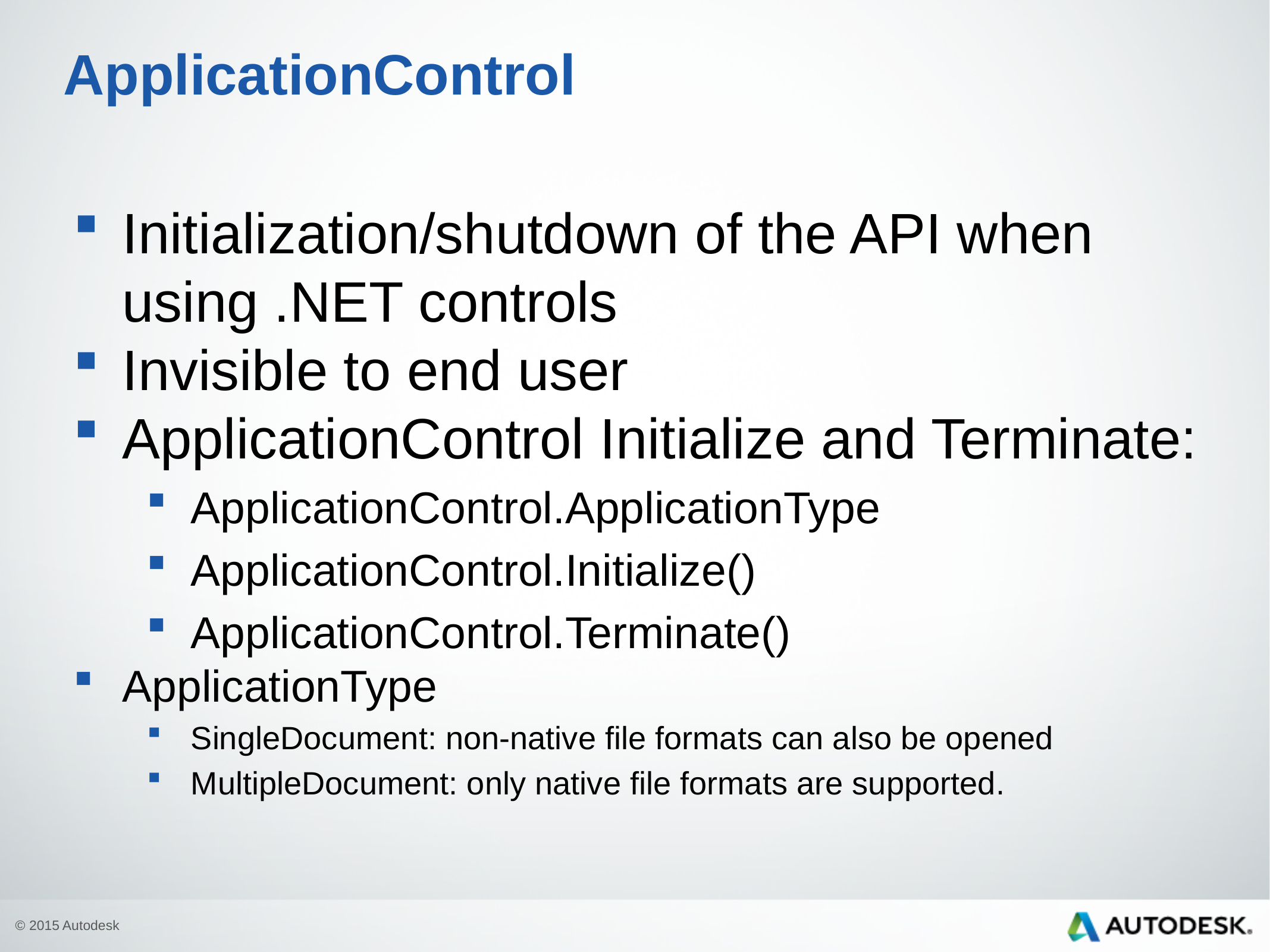

# ApplicationControl
Initialization/shutdown of the API when using .NET controls
Invisible to end user
ApplicationControl Initialize and Terminate:
ApplicationControl.ApplicationType
ApplicationControl.Initialize()
ApplicationControl.Terminate()
ApplicationType
SingleDocument: non-native file formats can also be opened
MultipleDocument: only native file formats are supported.